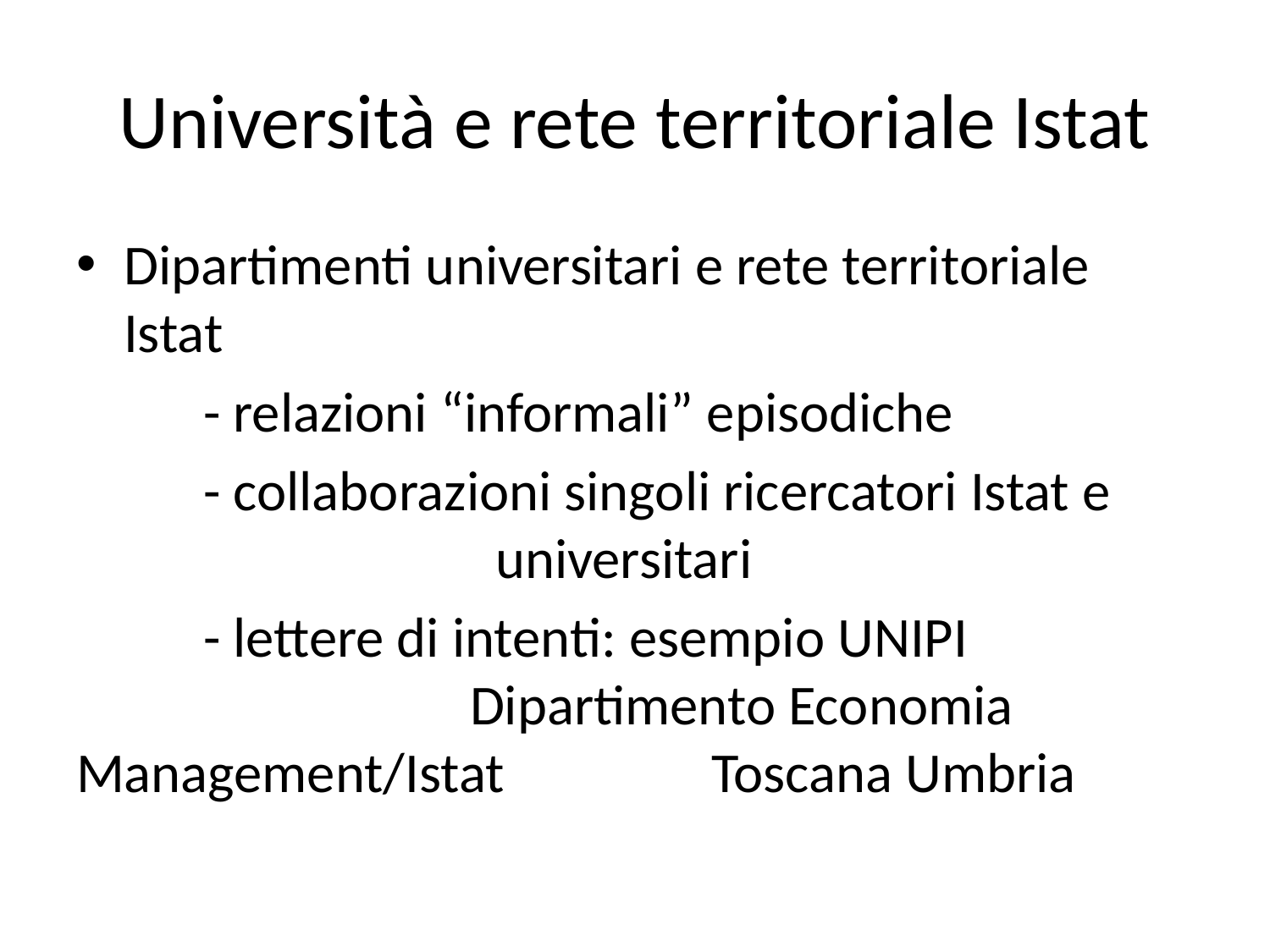

# Università e rete territoriale Istat
Dipartimenti universitari e rete territoriale Istat
	- relazioni “informali” episodiche
	- collaborazioni singoli ricercatori Istat e 			   universitari
	- lettere di intenti: esempio UNIPI	      	  		 Dipartimento Economia Management/Istat 	  	Toscana Umbria